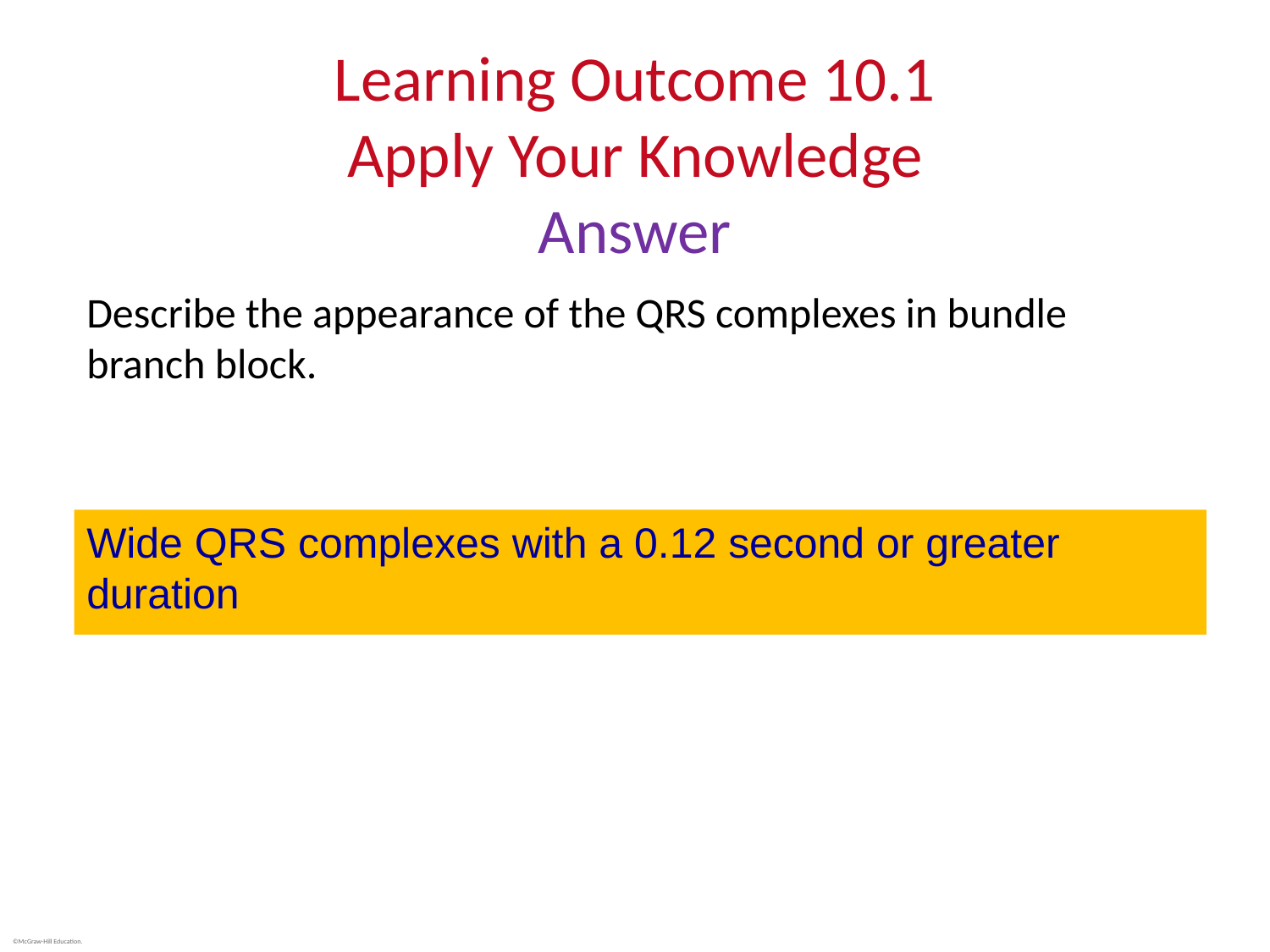

# Learning Outcome 10.1 Apply Your Knowledge Answer
Describe the appearance of the QRS complexes in bundle branch block.
Wide QRS complexes with a 0.12 second or greater duration